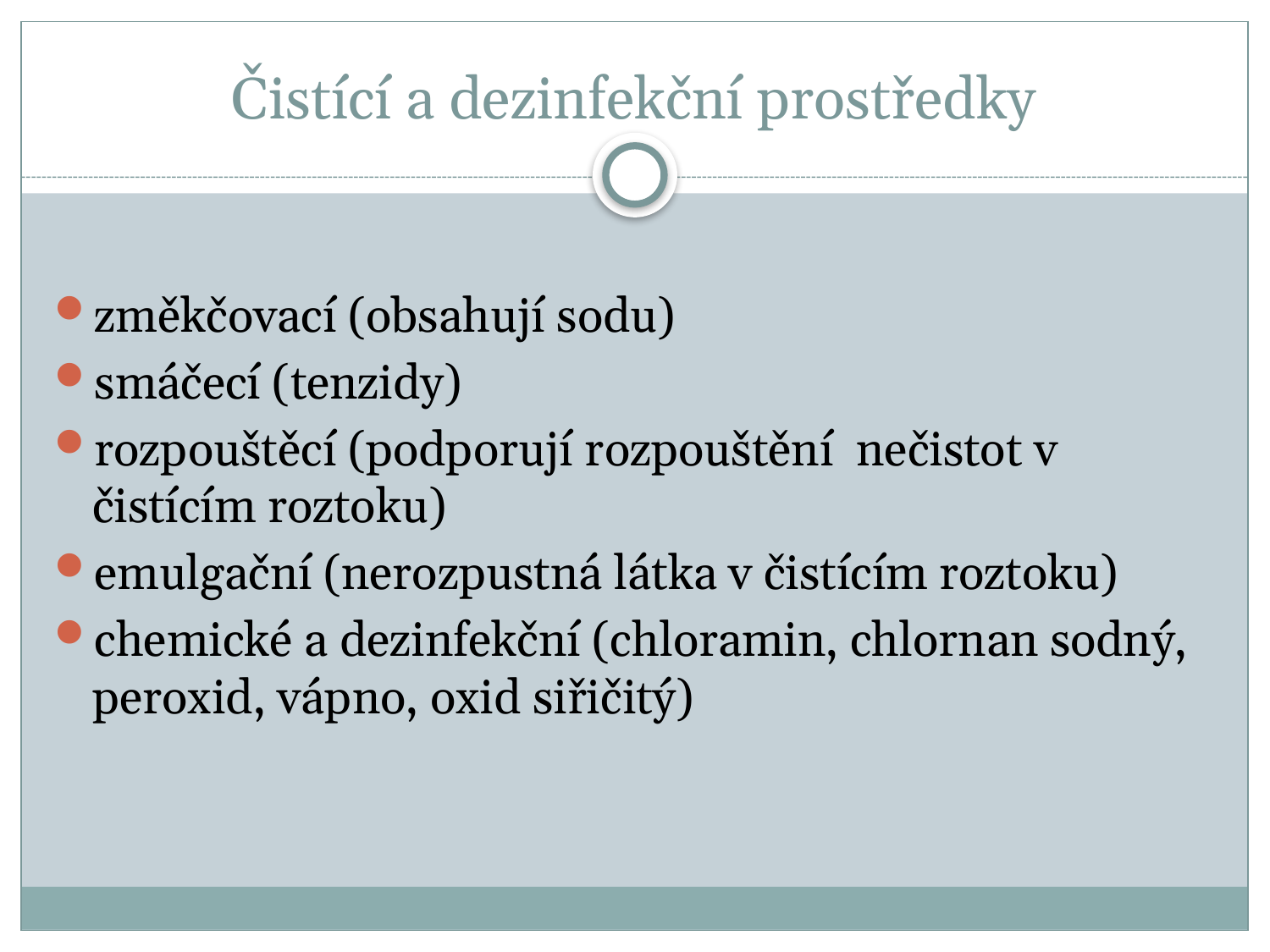

# Čistící a dezinfekční prostředky

změkčovací (obsahují sodu)
smáčecí (tenzidy)
rozpouštěcí (podporují rozpouštění  nečistot v čistícím roztoku)
emulgační (nerozpustná látka v čistícím roztoku)
chemické a dezinfekční (chloramin, chlornan sodný, peroxid, vápno, oxid siřičitý)